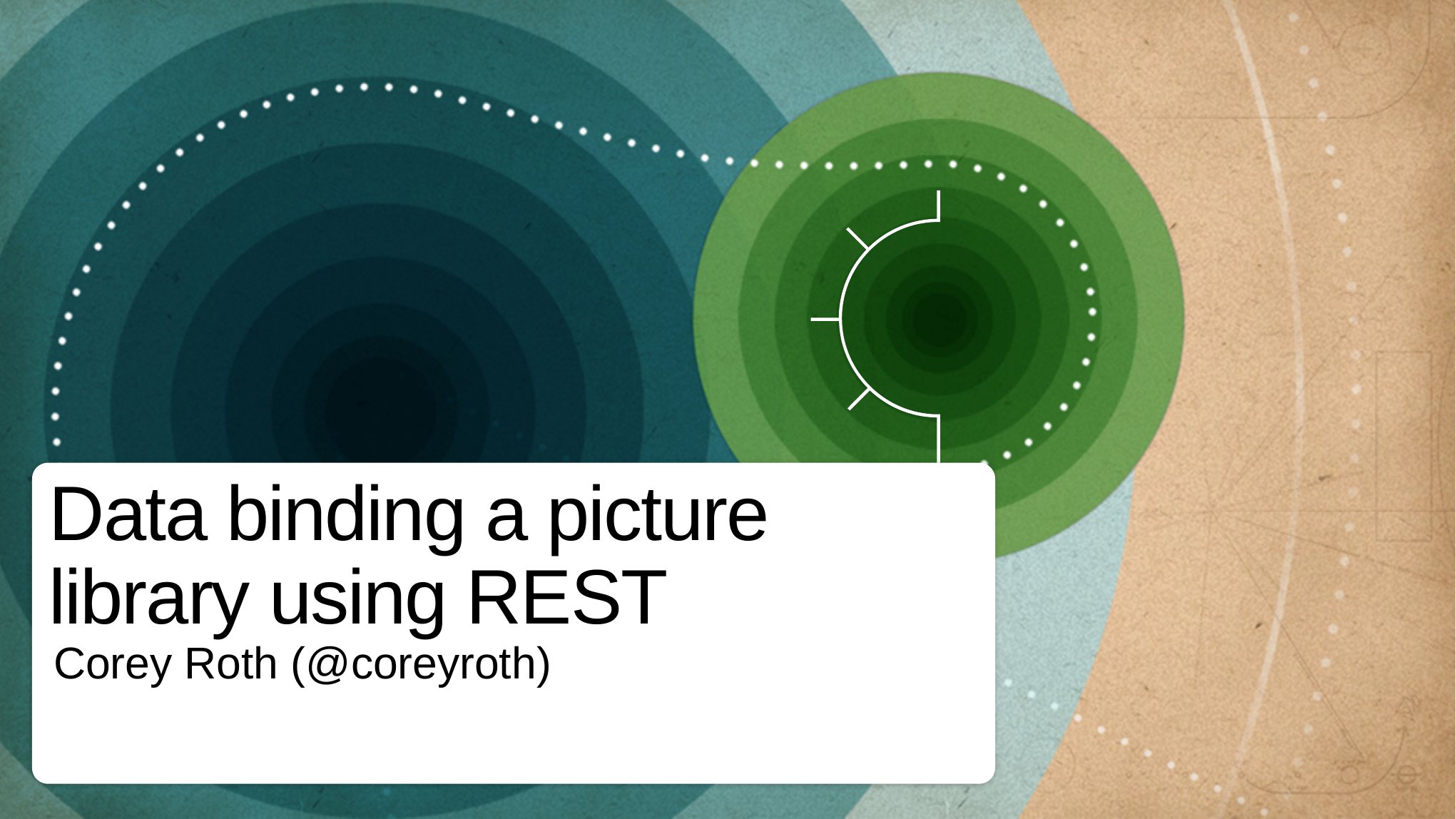

# Data binding a picture library using REST
Corey Roth (@coreyroth)